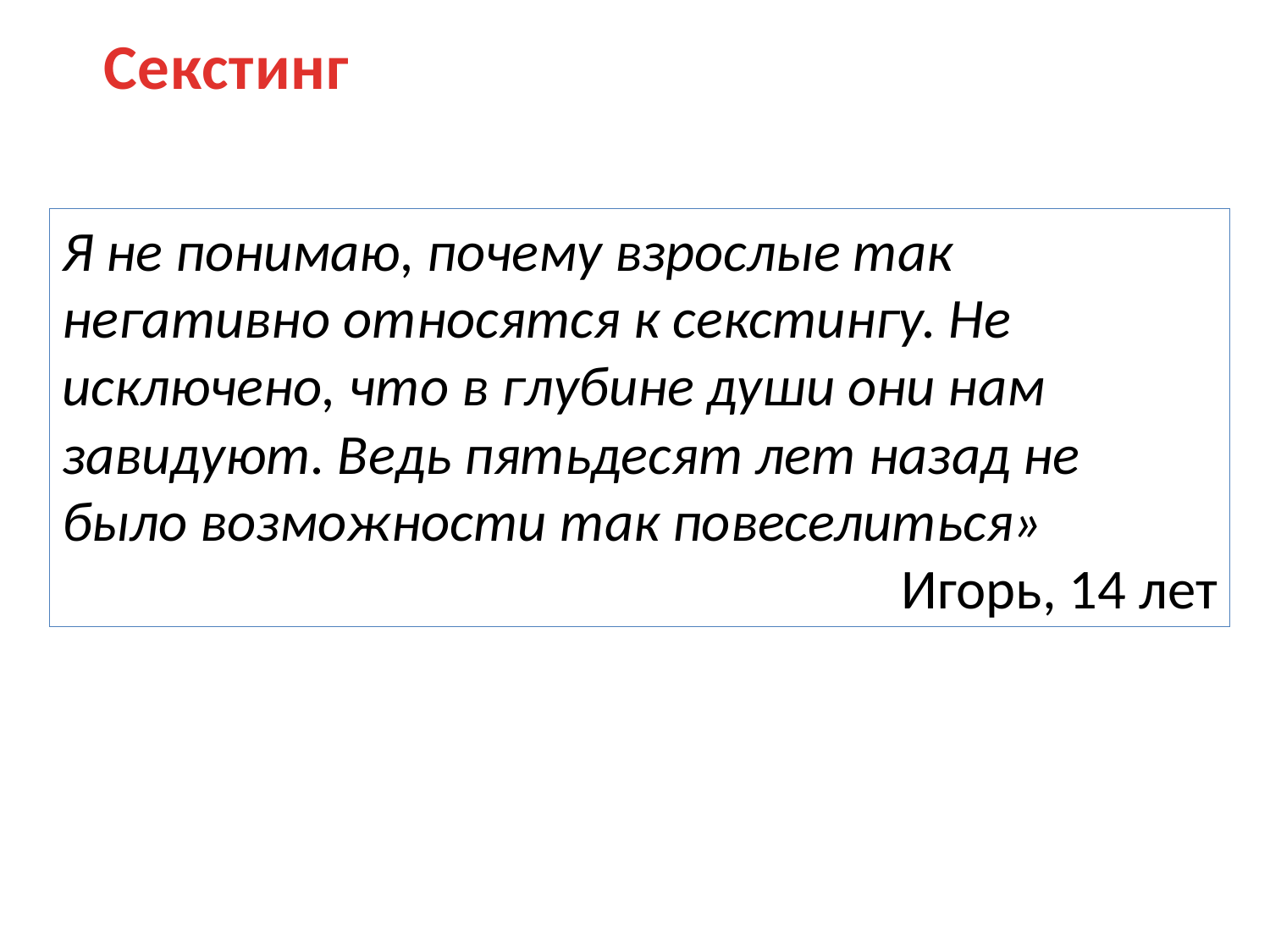

Секстинг
Я не понимаю, почему взрослые так негативно относятся к секстингу. Не исключено, что в глубине души они нам завидуют. Ведь пятьдесят лет назад не было возможности так повеселиться»
Игорь, 14 лет